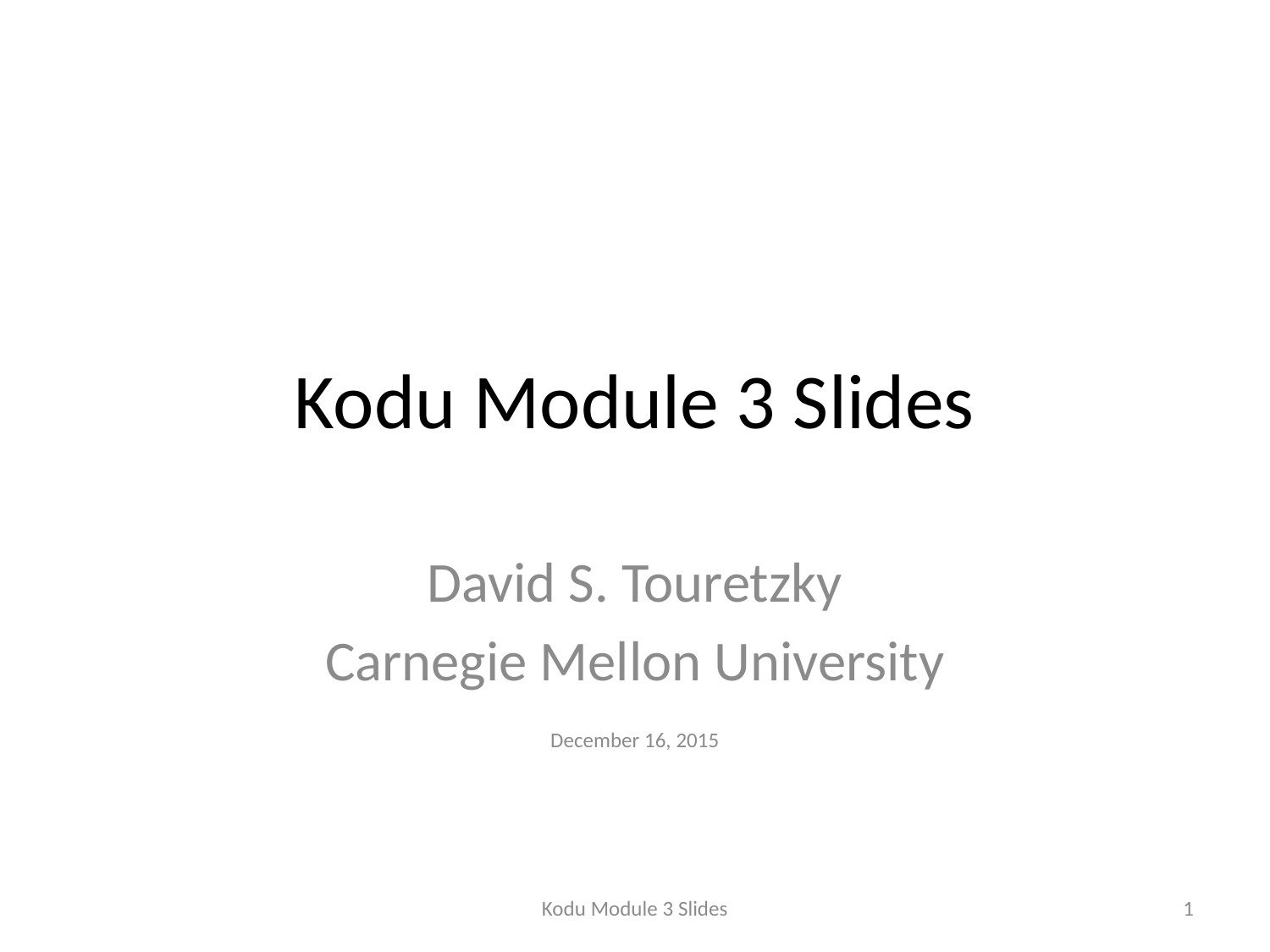

# Kodu Module 3 Slides
David S. Touretzky
Carnegie Mellon University

December 16, 2015
Kodu Module 3 Slides
1